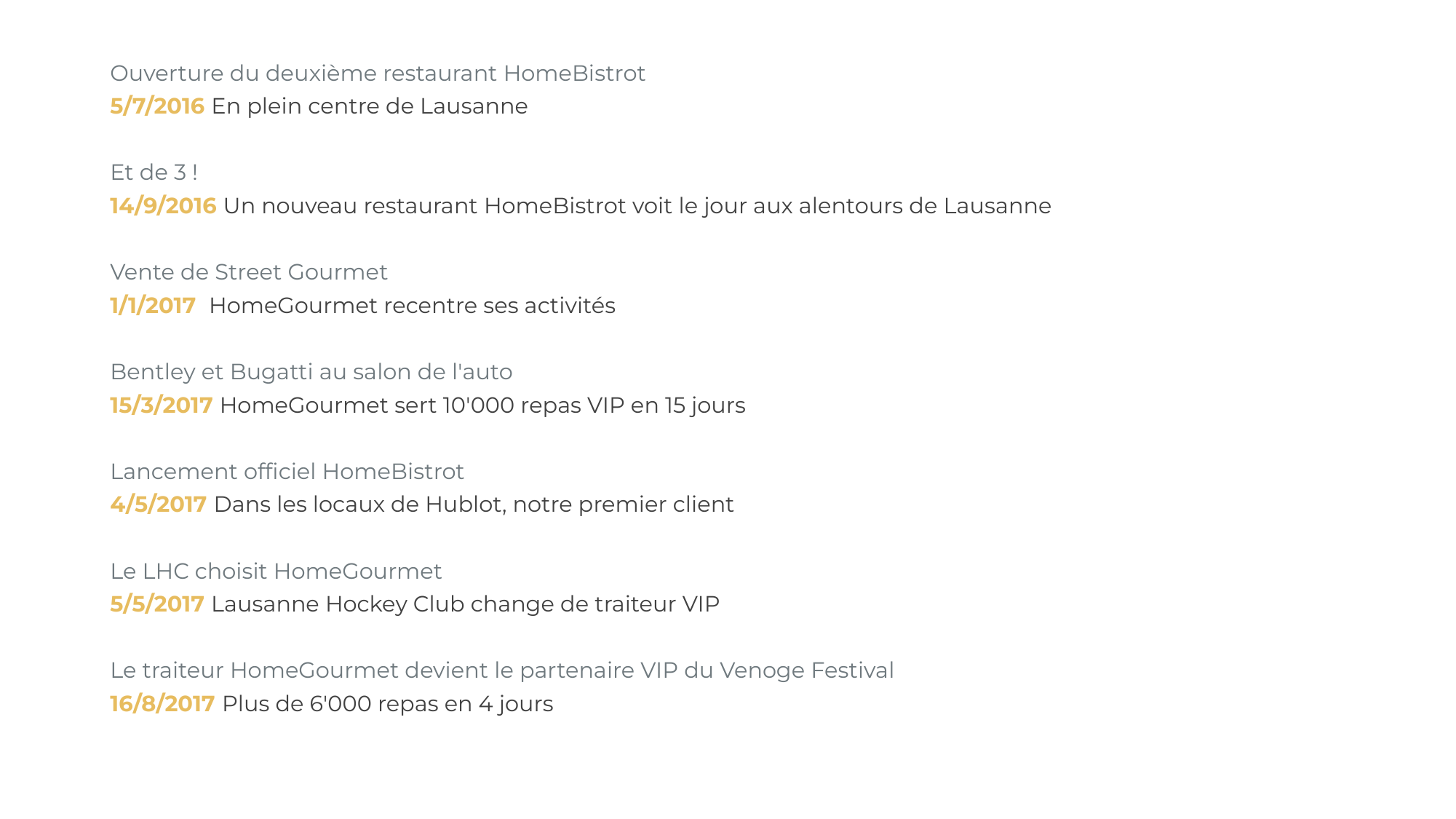

Ouverture du deuxième restaurant HomeBistrot
5/7/2016 En plein centre de Lausanne

Et de 3 !
14/9/2016 Un nouveau restaurant HomeBistrot voit le jour aux alentours de Lausanne

Vente de Street Gourmet
1/1/2017  HomeGourmet recentre ses activités

Bentley et Bugatti au salon de l'auto
15/3/2017 HomeGourmet sert 10'000 repas VIP en 15 jours

Lancement officiel HomeBistrot
4/5/2017 Dans les locaux de Hublot, notre premier client

Le LHC choisit HomeGourmet
5/5/2017 Lausanne Hockey Club change de traiteur VIP

Le traiteur HomeGourmet devient le partenaire VIP du Venoge Festival
16/8/2017 Plus de 6'000 repas en 4 jours